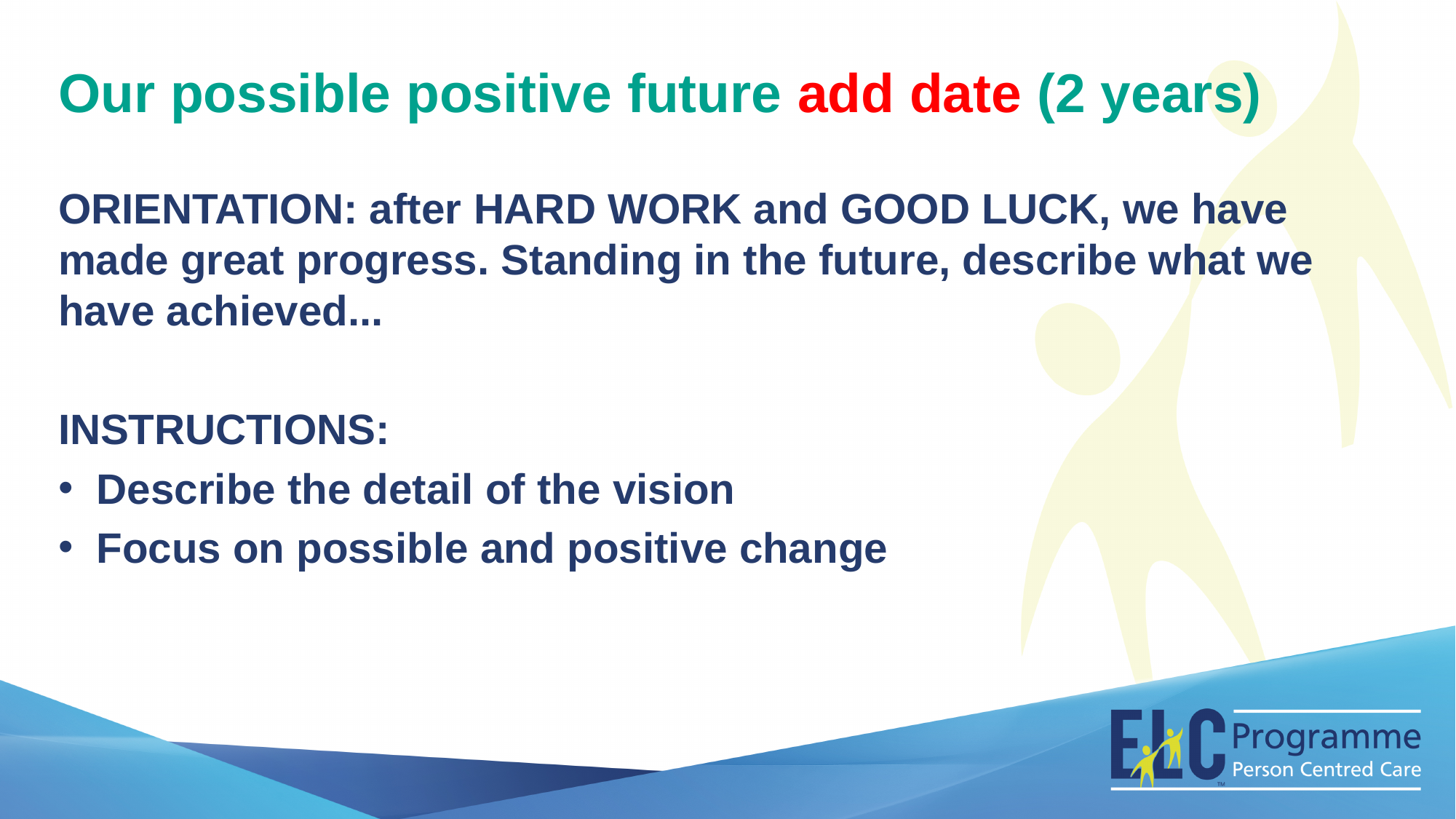

Our possible positive future add date (2 years)
ORIENTATION: after HARD WORK and GOOD LUCK, we have made great progress. Standing in the future, describe what we have achieved...

INSTRUCTIONS:
  Describe the detail of the vision
  Focus on possible and positive change